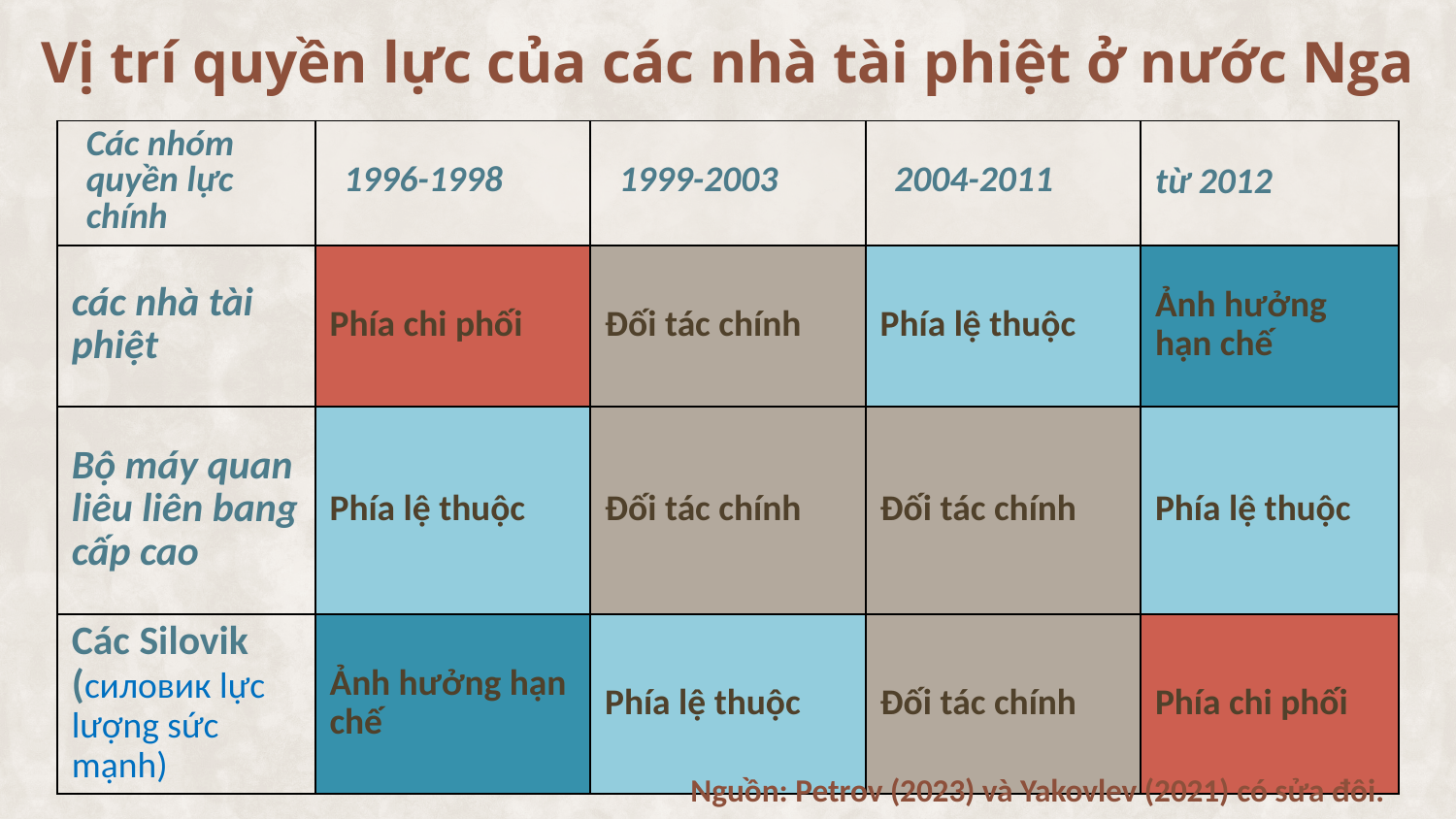

# Vị trí quyền lực của các nhà tài phiệt ở nước Nga
| Các nhóm quyền lực chính | 1996-1998 | 1999-2003 | 2004-2011 | từ 2012 |
| --- | --- | --- | --- | --- |
| các nhà tài phiệt | Phía chi phối | Đối tác chính | Phía lệ thuộc | Ảnh hưởng hạn chế |
| Bộ máy quan liêu liên bang cấp cao | Phía lệ thuộc | Đối tác chính | Đối tác chính | Phía lệ thuộc |
| Các Silovik (силовик lực lượng sức mạnh) | Ảnh hưởng hạn chế | Phía lệ thuộc | Đối tác chính | Phía chi phối |
Nguồn: Petrov (2023) và Yakovlev (2021) có sửa đôi.